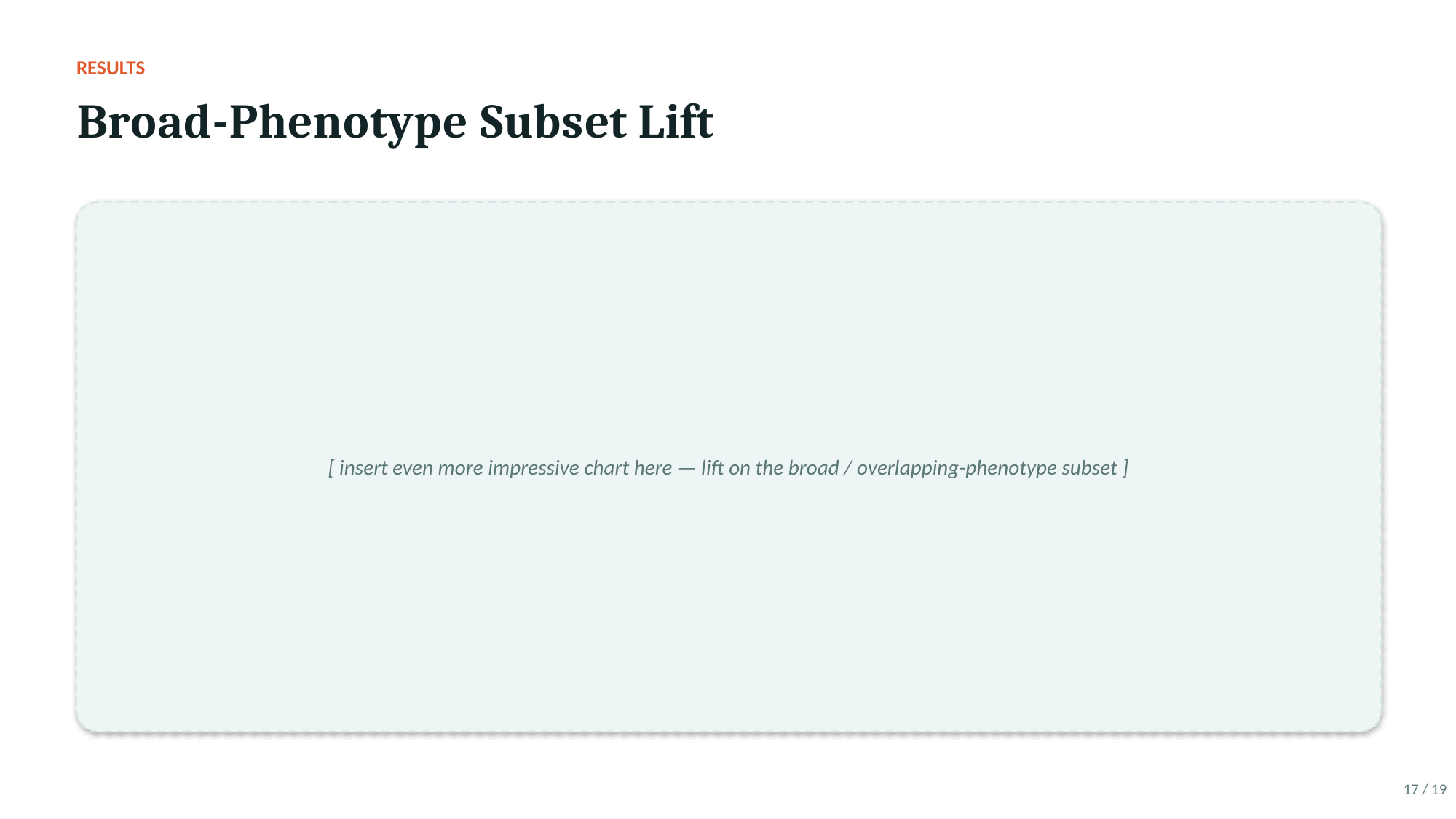

RESULTS
Broad-Phenotype Subset Lift
[ insert even more impressive chart here — lift on the broad / overlapping-phenotype subset ]
17 / 19